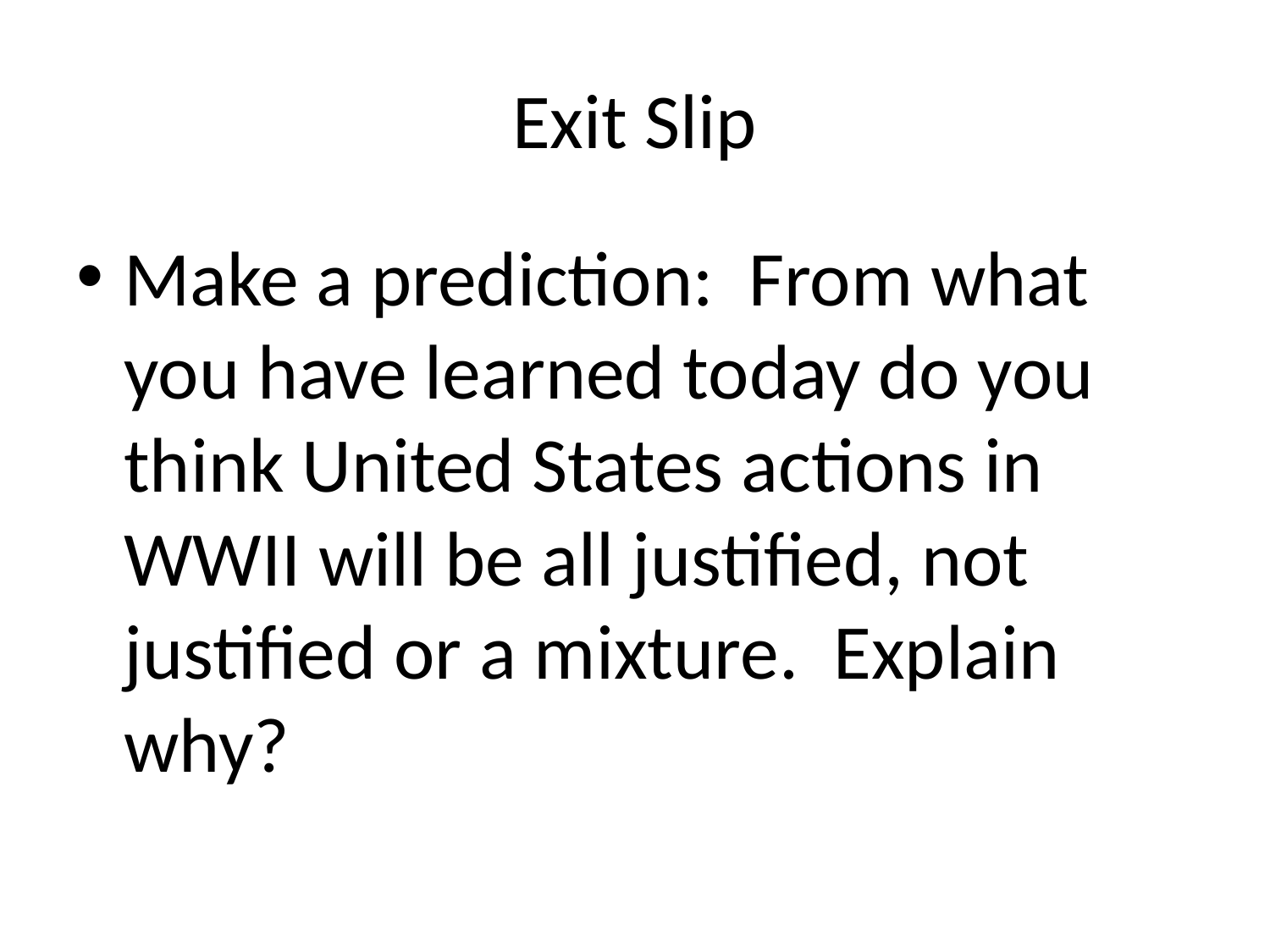

# Exit Slip
Make a prediction:  From what you have learned today do you think United States actions in WWII will be all justified, not justified or a mixture.  Explain why?